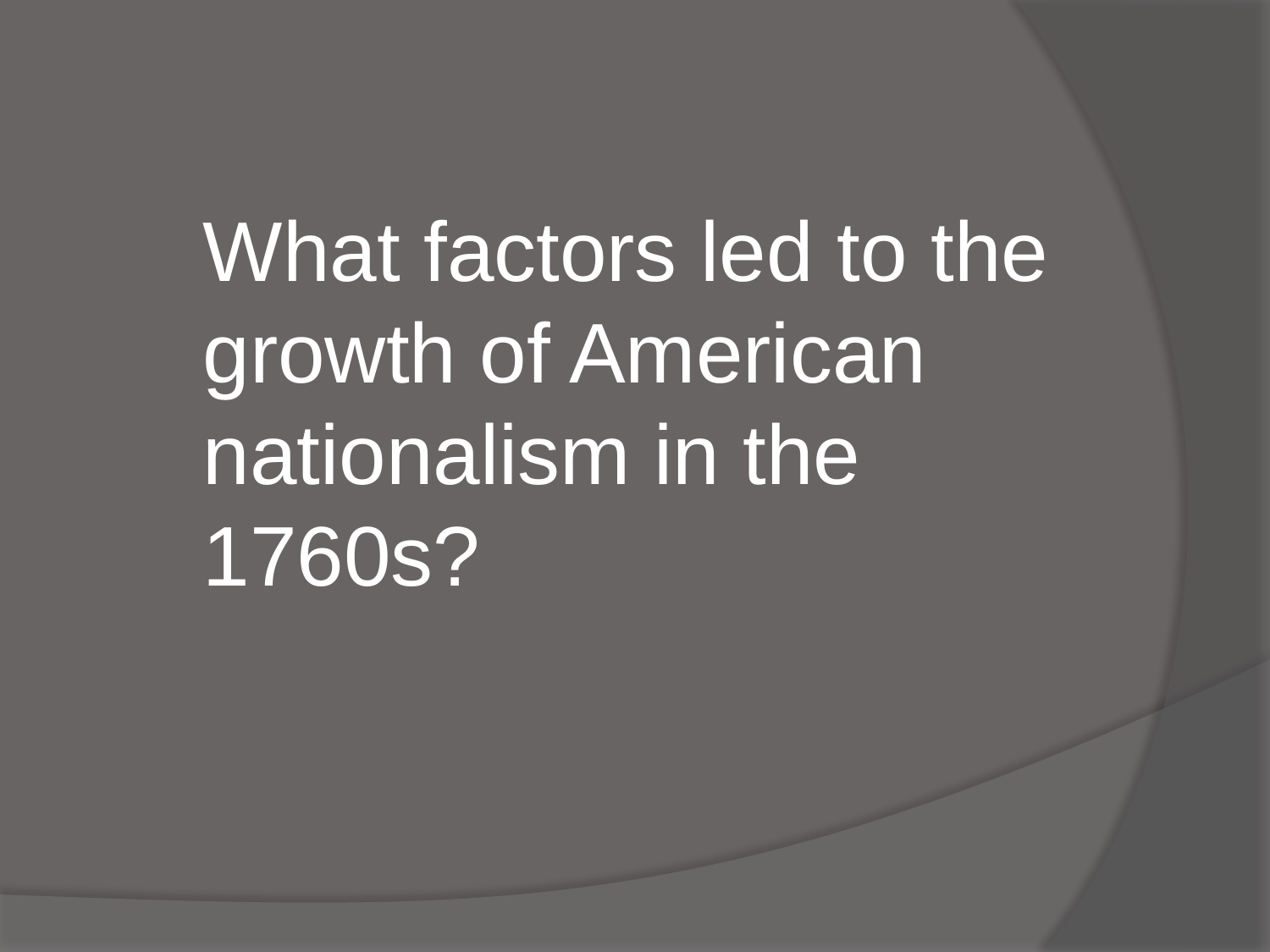

What factors led to the growth of American nationalism in the 1760s?